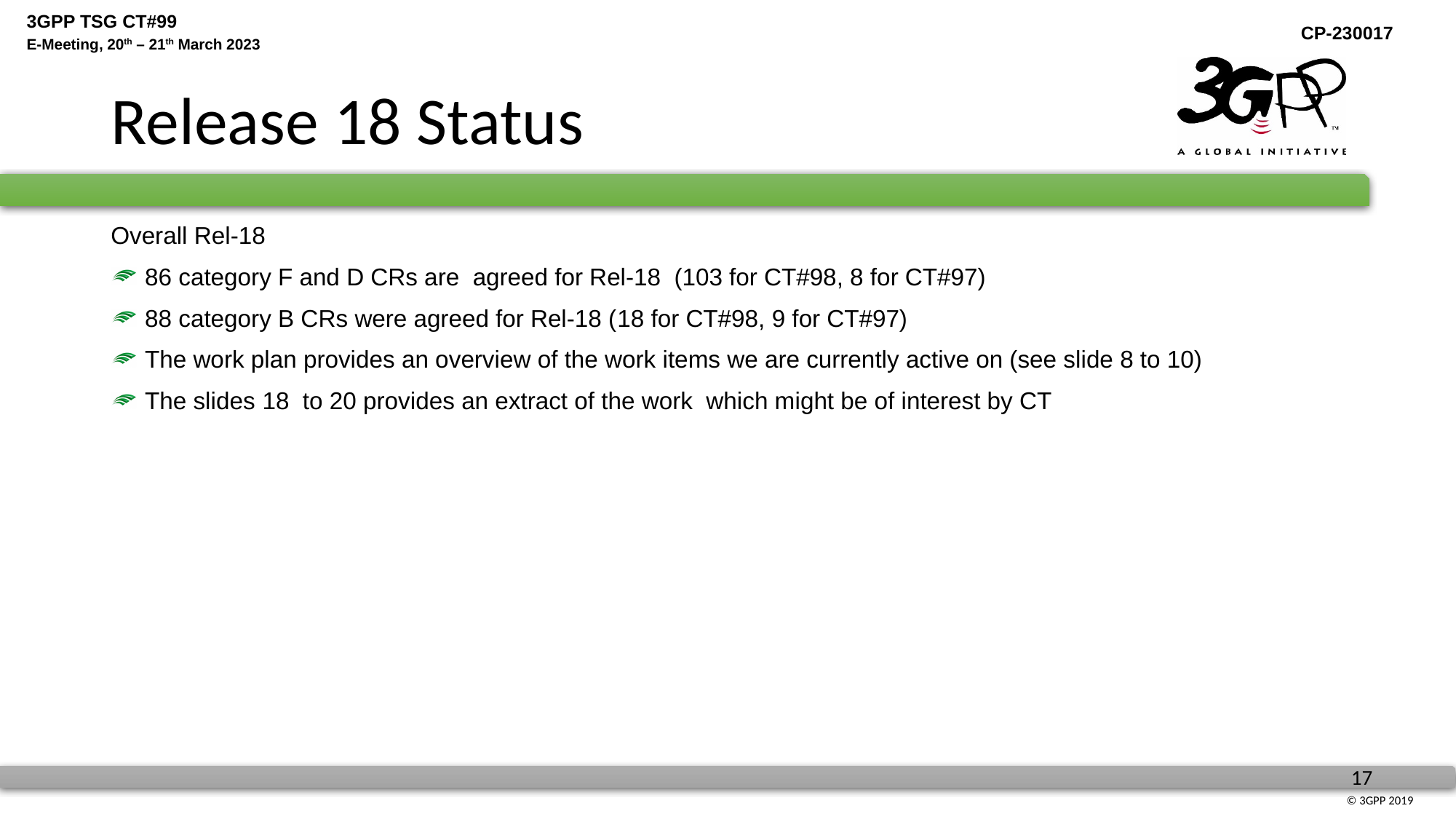

# Release 18 Status
Overall Rel-18
 86 category F and D CRs are  agreed for Rel-18  (103 for CT#98, 8 for CT#97)
 88 category B CRs were agreed for Rel-18 (18 for CT#98, 9 for CT#97)
 The work plan provides an overview of the work items we are currently active on (see slide 8 to 10)
 The slides 18  to 20 provides an extract of the work  which might be of interest by CT